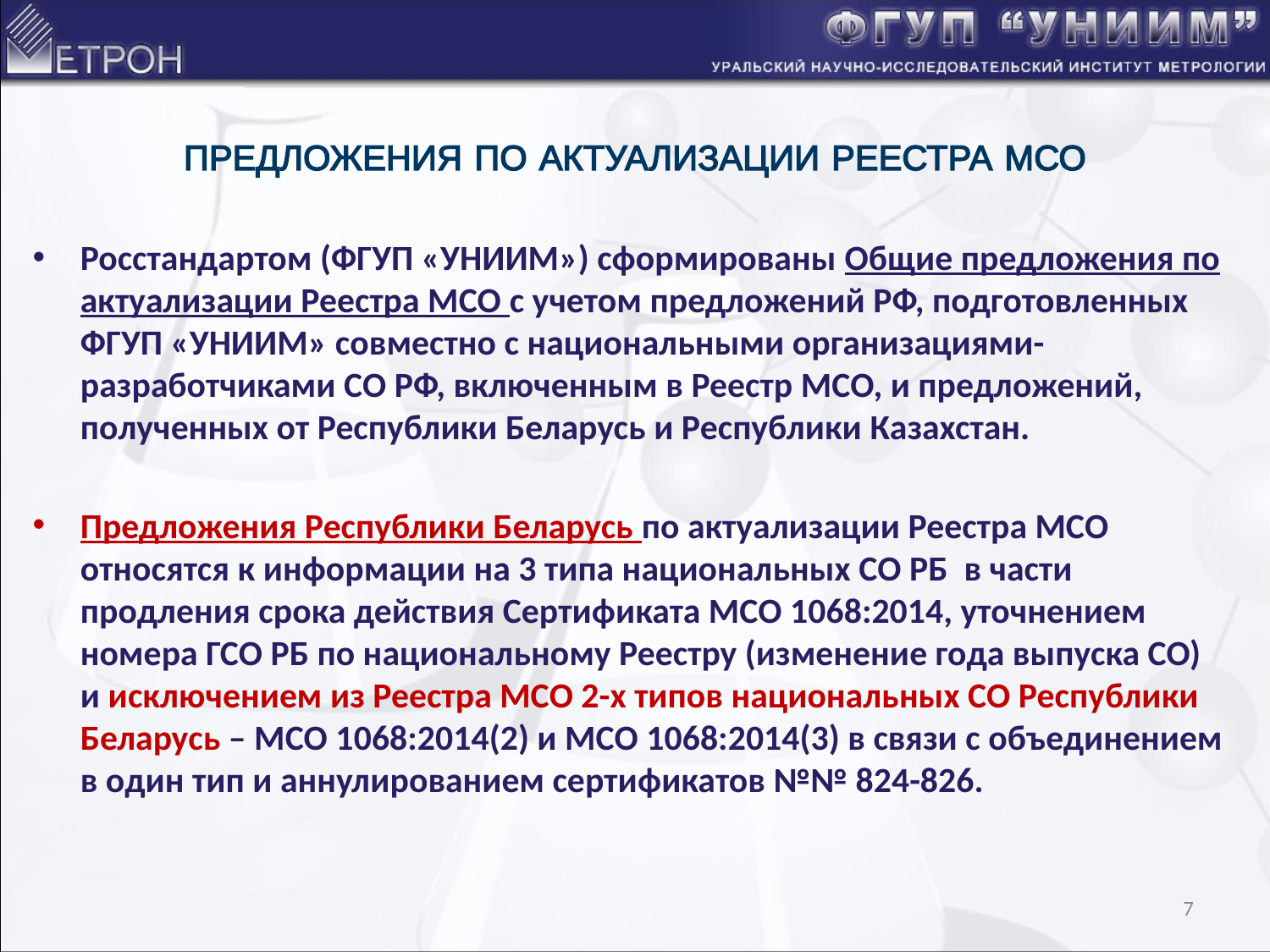

# ПРЕДЛОЖЕНИЯ ПО АКТУАЛИЗАЦИИ РЕЕСТРА МСО
Росстандартом (ФГУП «УНИИМ») сформированы Общие предложения по актуализации Реестра МСО с учетом предложений РФ, подготовленных ФГУП «УНИИМ» совместно с национальными организациями-разработчиками СО РФ, включенным в Реестр МСО, и предложений, полученных от Республики Беларусь и Республики Казахстан.

Предложения Республики Беларусь по актуализации Реестра МСО относятся к информации на 3 типа национальных СО РБ  в части продления срока действия Сертификата МСО 1068:2014, уточнением номера ГСО РБ по национальному Реестру (изменение года выпуска СО)    и исключением из Реестра МСО 2-х типов национальных СО Республики Беларусь – МСО 1068:2014(2) и МСО 1068:2014(3) в связи с объединением в один тип и аннулированием сертификатов №№ 824-826.

7